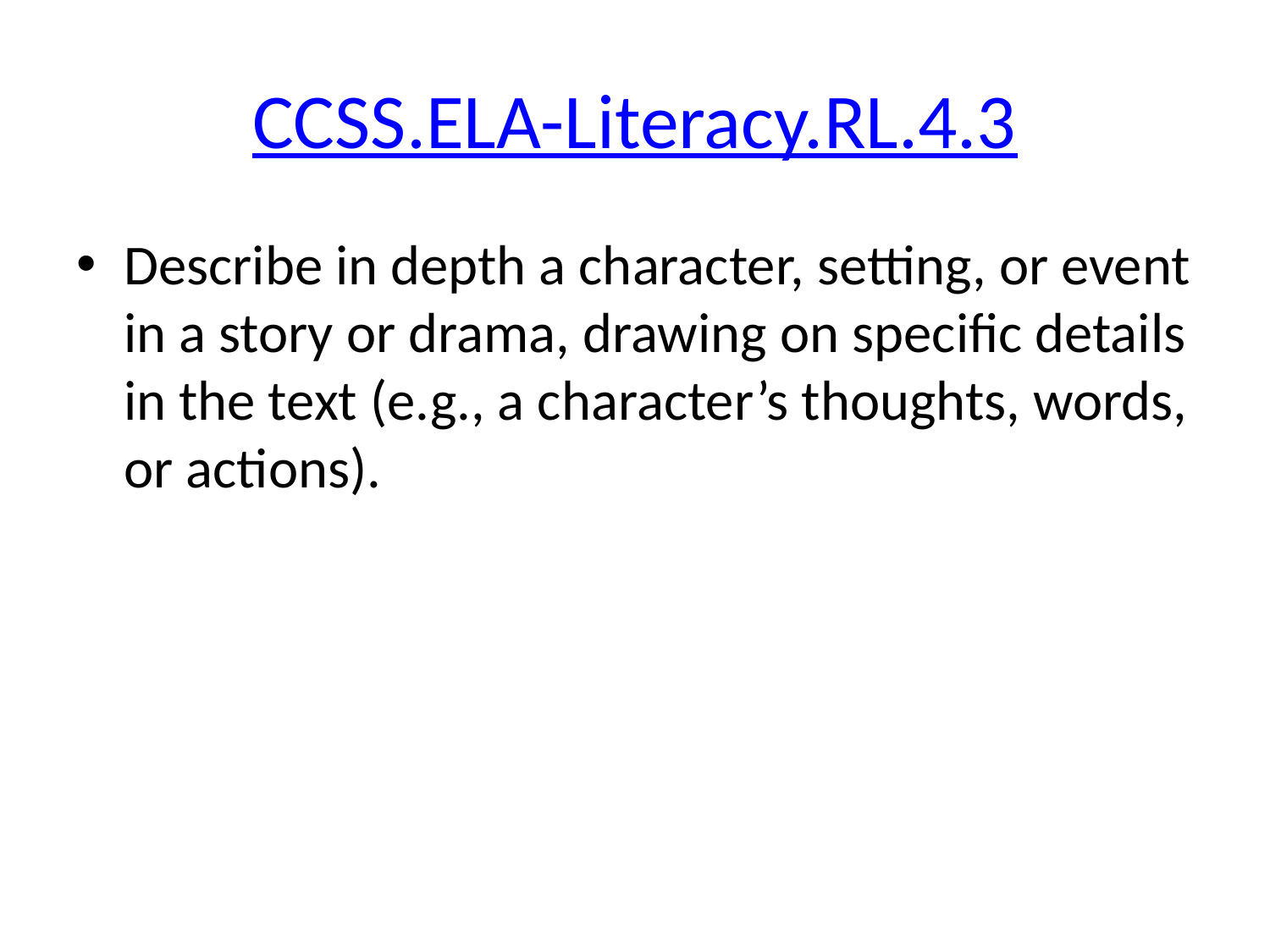

# CCSS.ELA-Literacy.RL.4.3
Describe in depth a character, setting, or event in a story or drama, drawing on specific details in the text (e.g., a character’s thoughts, words, or actions).